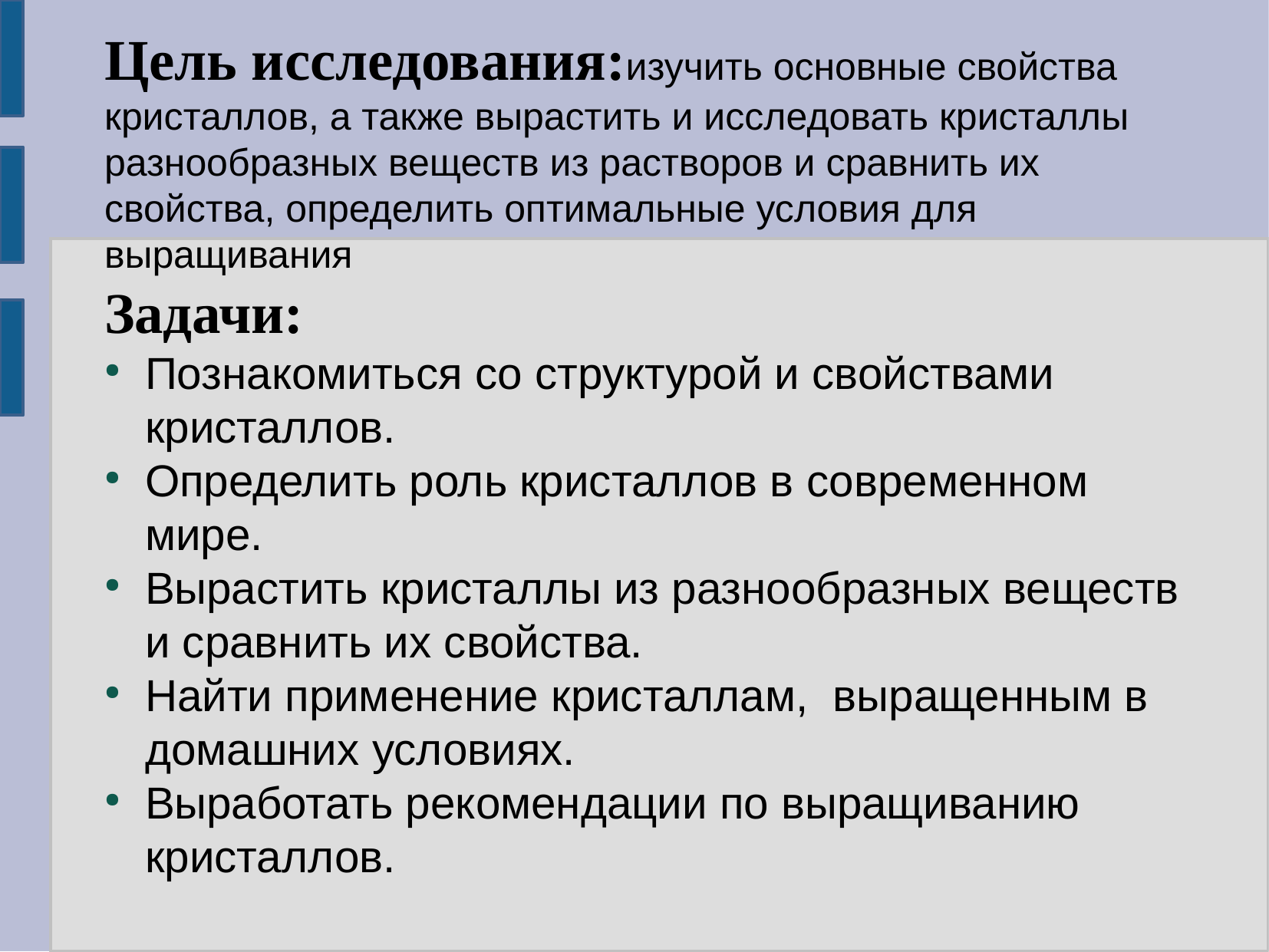

Цель исследования:изучить основные свойства кристаллов, а также вырастить и исследовать кристаллы разнообразных веществ из растворов и сравнить их свойства, определить оптимальные условия для выращивания
Задачи:
Познакомиться со структурой и свойствами кристаллов.
Определить роль кристаллов в современном мире.
Вырастить кристаллы из разнообразных веществ  и сравнить их свойства.
Найти применение кристаллам,  выращенным в домашних условиях.
Выработать рекомендации по выращиванию кристаллов.